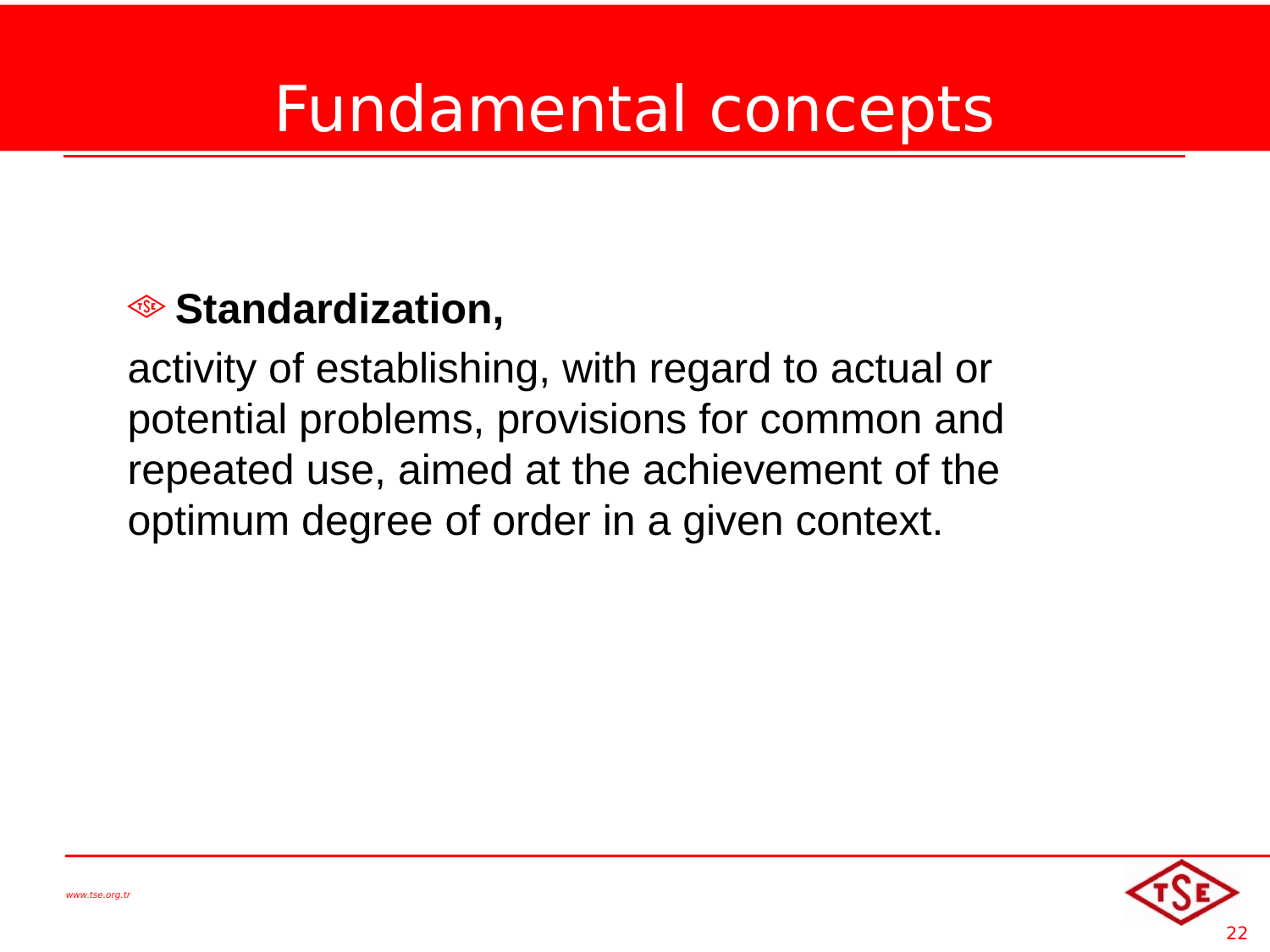

# Fundamental concepts

Standardization,
activity of establishing, with regard to actual or potential problems, provisions for common and repeated use, aimed at the achievement of the optimum degree of order in a given context.

www.tse.org.tr
22